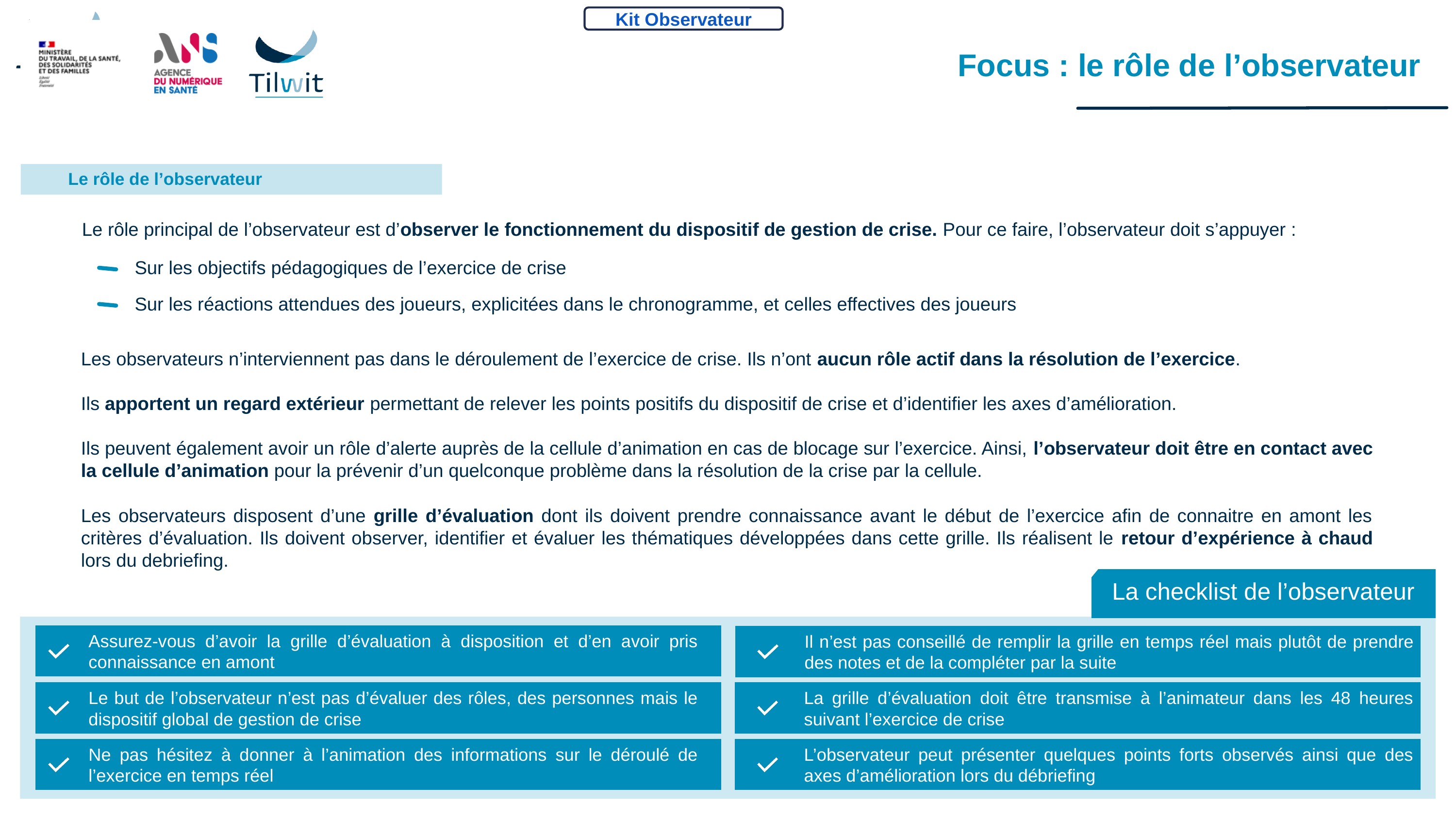

Kit Observateur

Focus : le rôle de l’observateur

          Le rôle de l’observateur
Le rôle principal de l’observateur est d’observer le fonctionnement du dispositif de gestion de crise. Pour ce faire, l’observateur doit s’appuyer :
Sur les objectifs pédagogiques de l’exercice de crise

Sur les réactions attendues des joueurs, explicitées dans le chronogramme, et celles effectives des joueurs

Les observateurs n’interviennent pas dans le déroulement de l’exercice de crise. Ils n’ont aucun rôle actif dans la résolution de l’exercice.

Ils apportent un regard extérieur permettant de relever les points positifs du dispositif de crise et d’identifier les axes d’amélioration.

Ils peuvent également avoir un rôle d’alerte auprès de la cellule d’animation en cas de blocage sur l’exercice. Ainsi, l’observateur doit être en contact avec la cellule d’animation pour la prévenir d’un quelconque problème dans la résolution de la crise par la cellule.

Les observateurs disposent d’une grille d’évaluation dont ils doivent prendre connaissance avant le début de l’exercice afin de connaitre en amont les critères d’évaluation. Ils doivent observer, identifier et évaluer les thématiques développées dans cette grille. Ils réalisent le retour d’expérience à chaud lors du debriefing.

La checklist de l’observateur

Assurez-vous d’avoir la grille d’évaluation à disposition et d’en avoir pris connaissance en amont

Le but de l’observateur n’est pas d’évaluer des rôles, des personnes mais le dispositif global de gestion de crise

Ne pas hésitez à donner à l’animation des informations sur le déroulé de l’exercice en temps réel

Il n’est pas conseillé de remplir la grille en temps réel mais plutôt de prendre des notes et de la compléter par la suite

La grille d’évaluation doit être transmise à l’animateur dans les 48 heures suivant l’exercice de crise

L’observateur peut présenter quelques points forts observés ainsi que des axes d’amélioration lors du débriefing